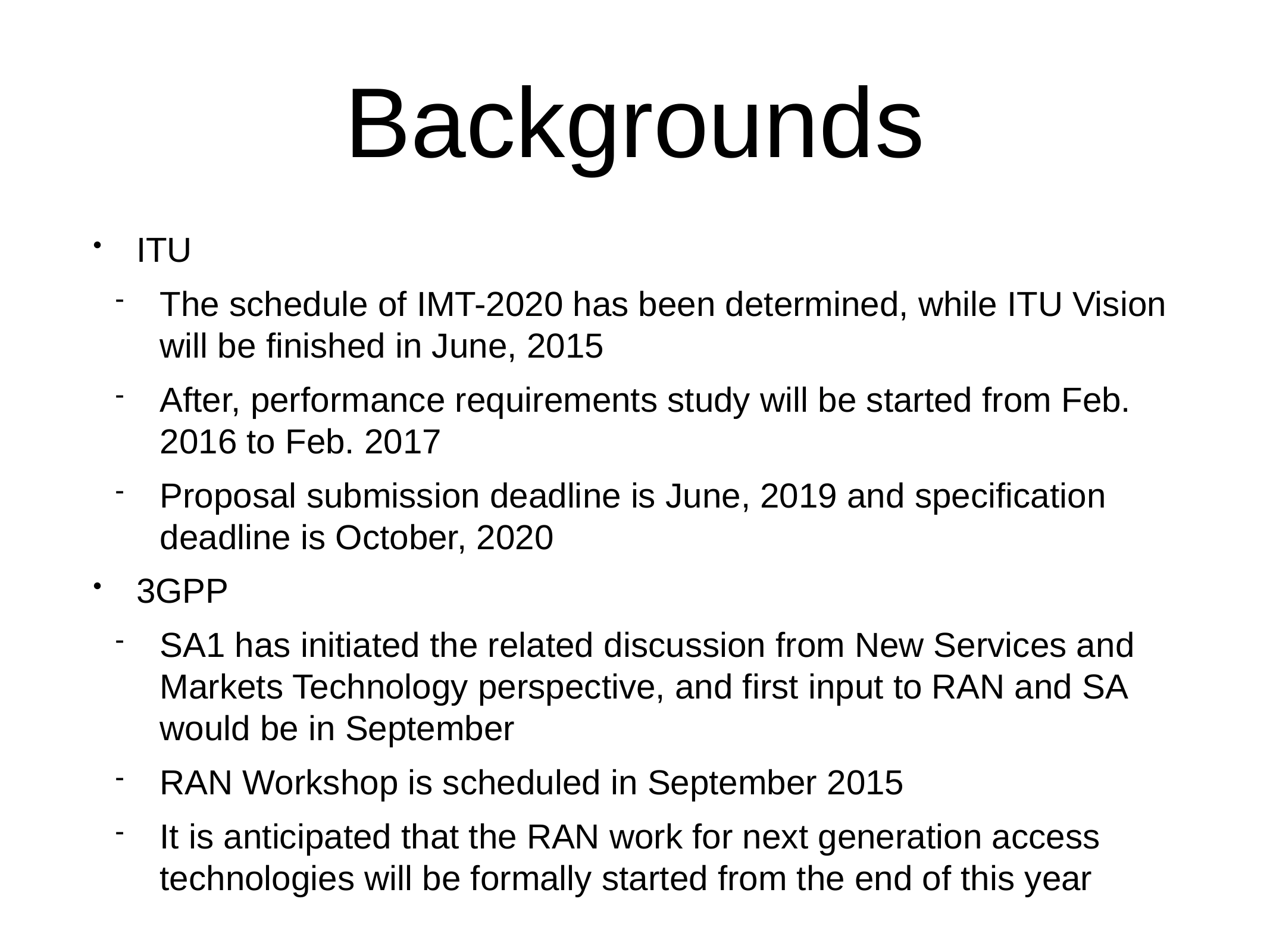

# Backgrounds
ITU
The schedule of IMT-2020 has been determined, while ITU Vision will be finished in June, 2015
After, performance requirements study will be started from Feb. 2016 to Feb. 2017
Proposal submission deadline is June, 2019 and specification deadline is October, 2020
3GPP
SA1 has initiated the related discussion from New Services and Markets Technology perspective, and first input to RAN and SA would be in September
RAN Workshop is scheduled in September 2015
It is anticipated that the RAN work for next generation access technologies will be formally started from the end of this year